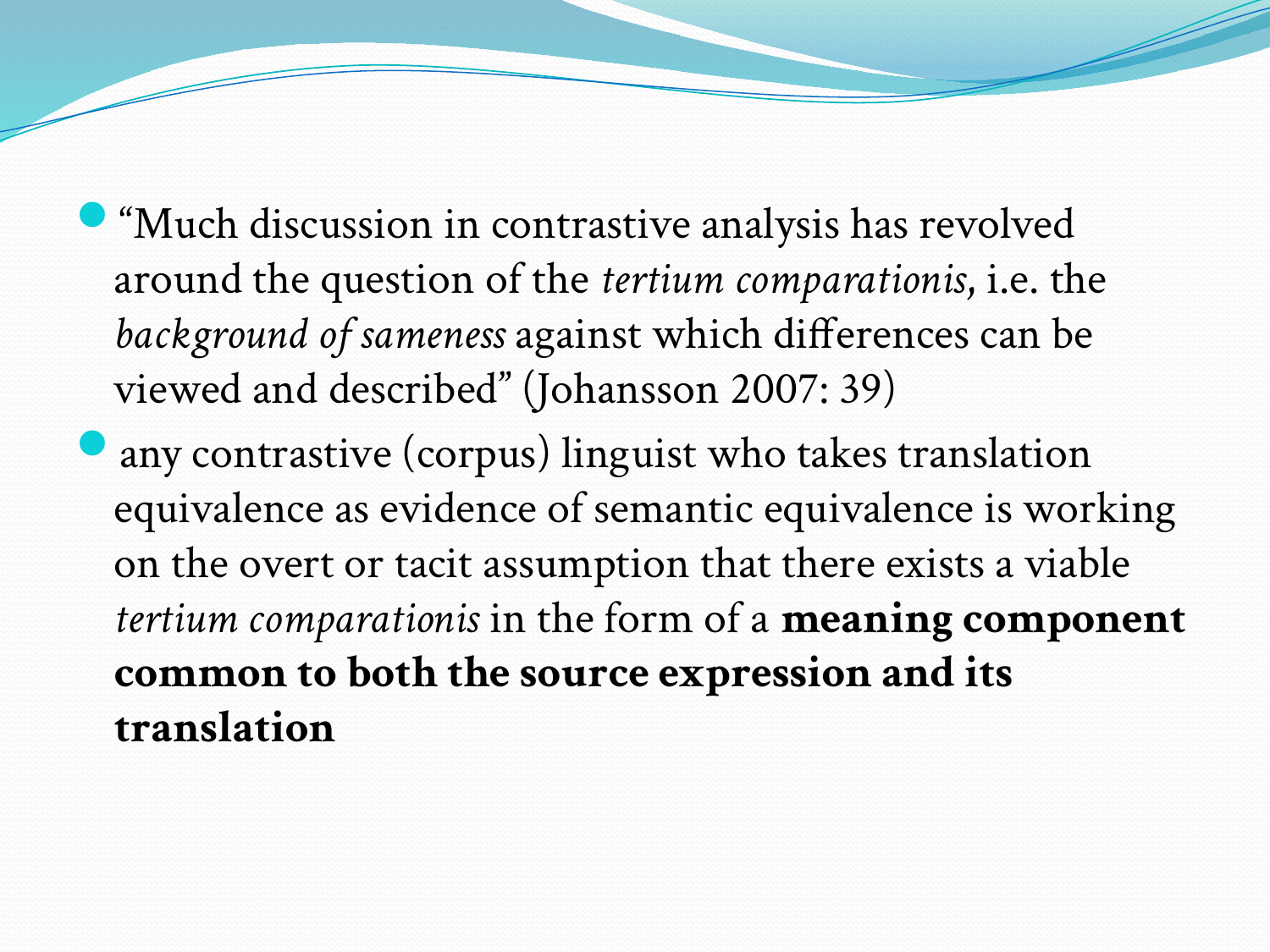

#
“Much discussion in contrastive analysis has revolved around the question of the tertium comparationis, i.e. the background of sameness against which differences can be viewed and described” (Johansson 2007: 39)
any contrastive (corpus) linguist who takes translation equivalence as evidence of semantic equivalence is working on the overt or tacit assumption that there exists a viable tertium comparationis in the form of a meaning component common to both the source expression and its translation